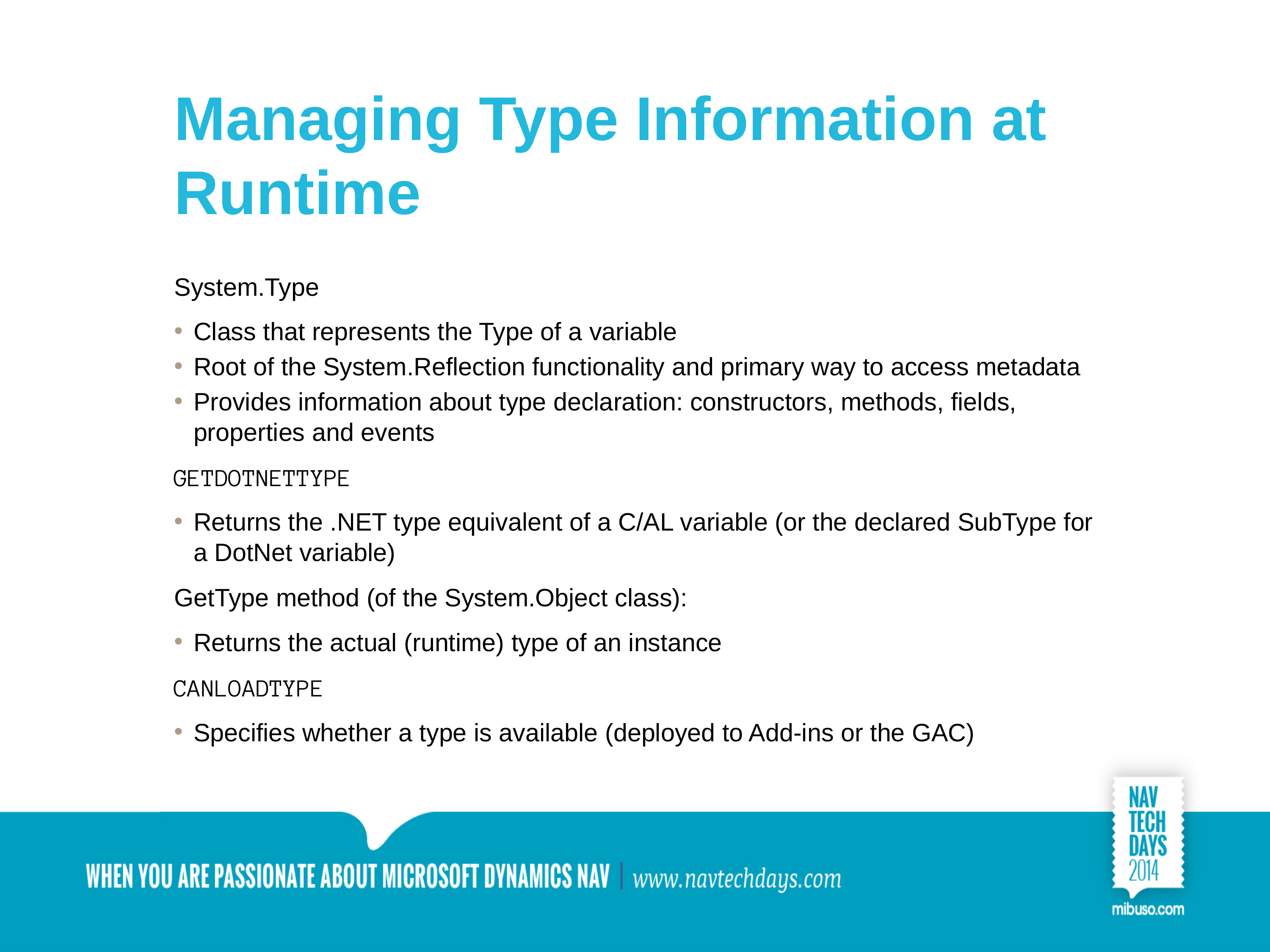

# Managing Type Information at Runtime
System.Type
Class that represents the Type of a variable
Root of the System.Reflection functionality and primary way to access metadata
Provides information about type declaration: constructors, methods, fields, properties and events
GETDOTNETTYPE
Returns the .NET type equivalent of a C/AL variable (or the declared SubType for a DotNet variable)
GetType method (of the System.Object class):
Returns the actual (runtime) type of an instance
CANLOADTYPE
Specifies whether a type is available (deployed to Add-ins or the GAC)